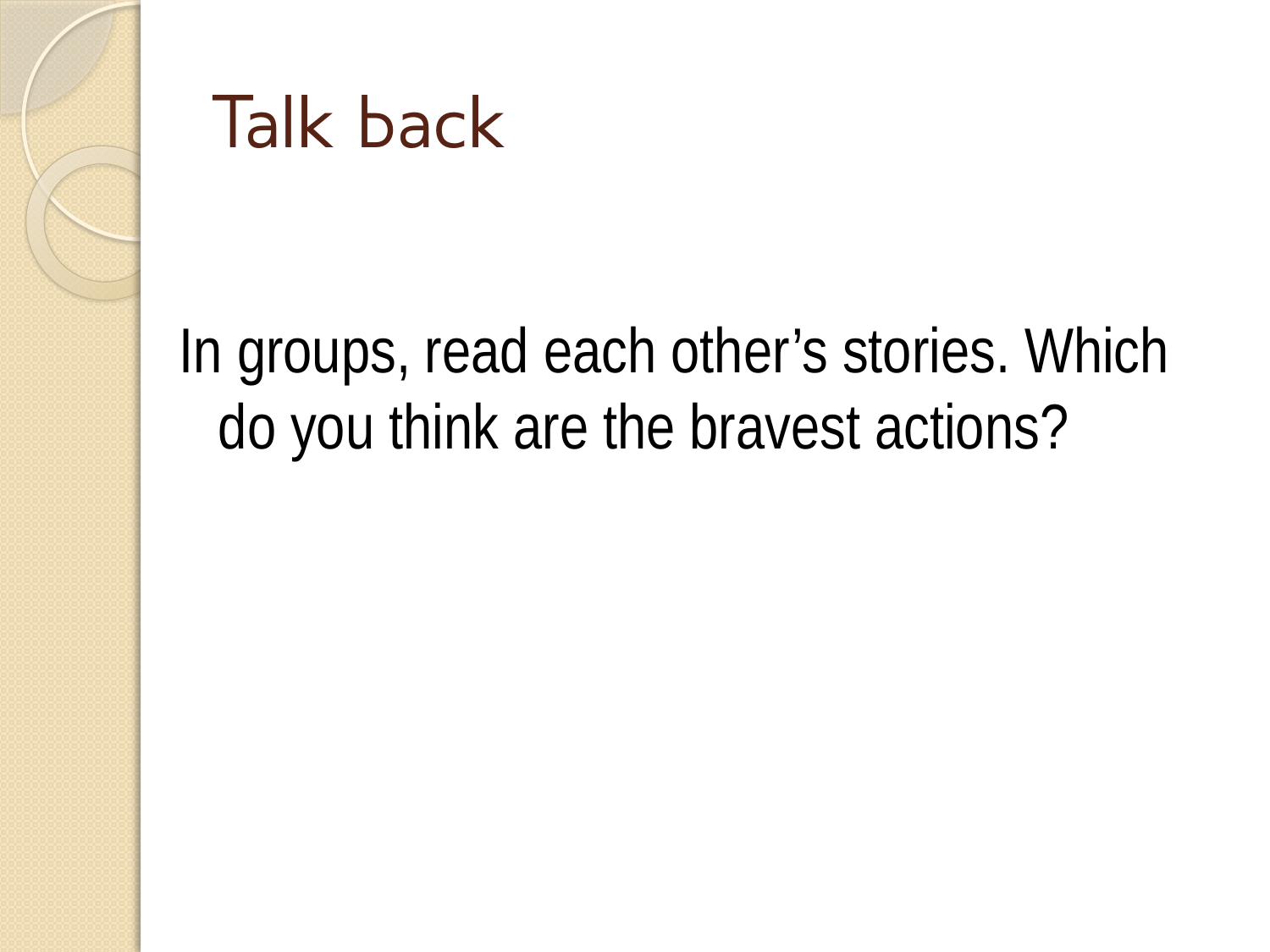

# Talk back

In groups, read each other’s stories. Which do you think are the bravest actions?